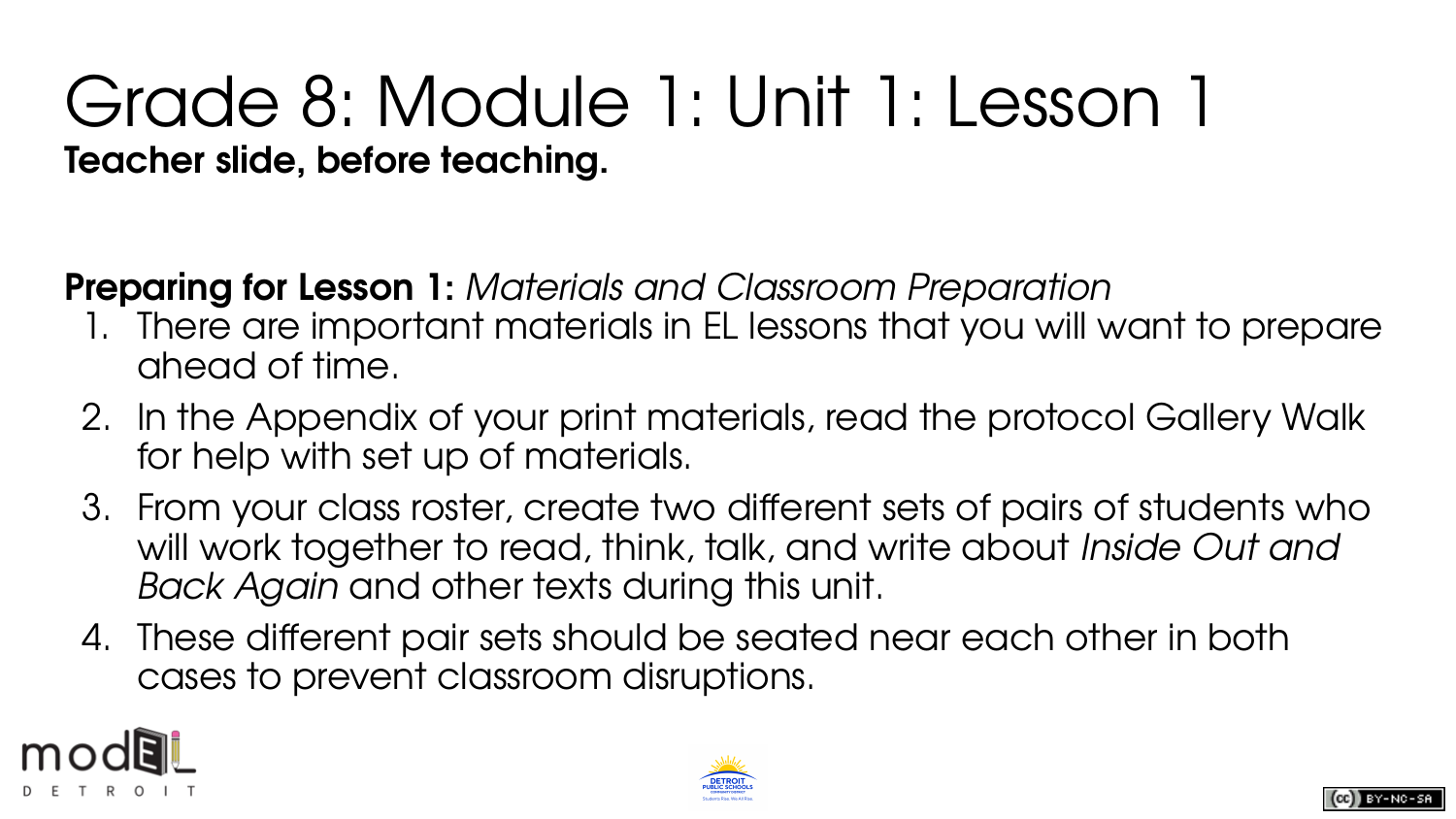

# Grade 8: Module 1: Unit 1: Lesson 1
Teacher slide, before teaching.
Preparing for Lesson 1: Materials and Classroom Preparation
There are important materials in EL lessons that you will want to prepare ahead of time.
In the Appendix of your print materials, read the protocol Gallery Walk for help with set up of materials.
From your class roster, create two different sets of pairs of students who will work together to read, think, talk, and write about Inside Out and Back Again and other texts during this unit.
These different pair sets should be seated near each other in both cases to prevent classroom disruptions.